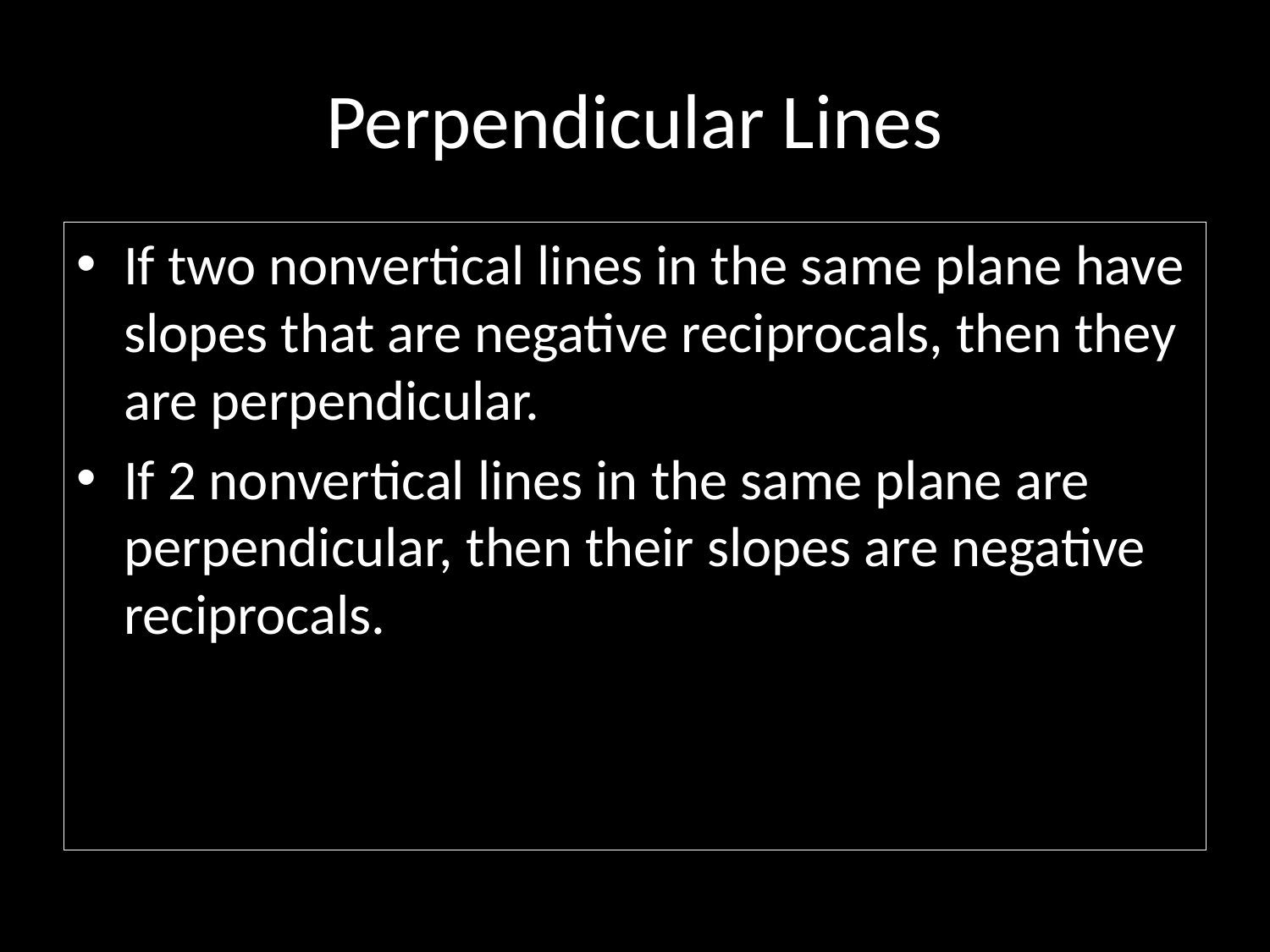

# Perpendicular Lines
If two nonvertical lines in the same plane have slopes that are negative reciprocals, then they are perpendicular.
If 2 nonvertical lines in the same plane are perpendicular, then their slopes are negative reciprocals.